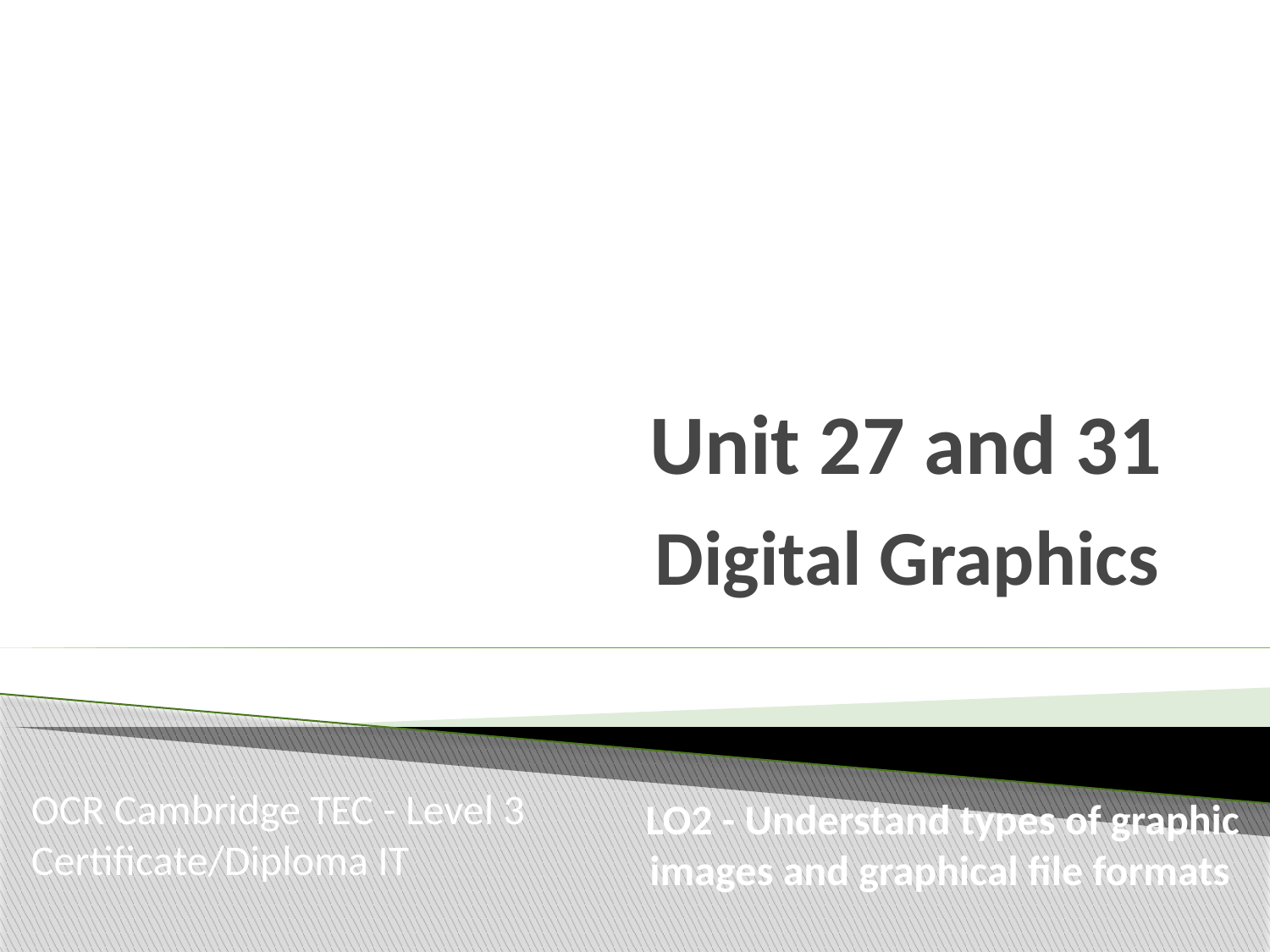

# Unit 27 and 31
Digital Graphics
OCR Cambridge TEC - Level 3 Certificate/Diploma IT
LO2 - Understand types of graphic
images and graphical file formats